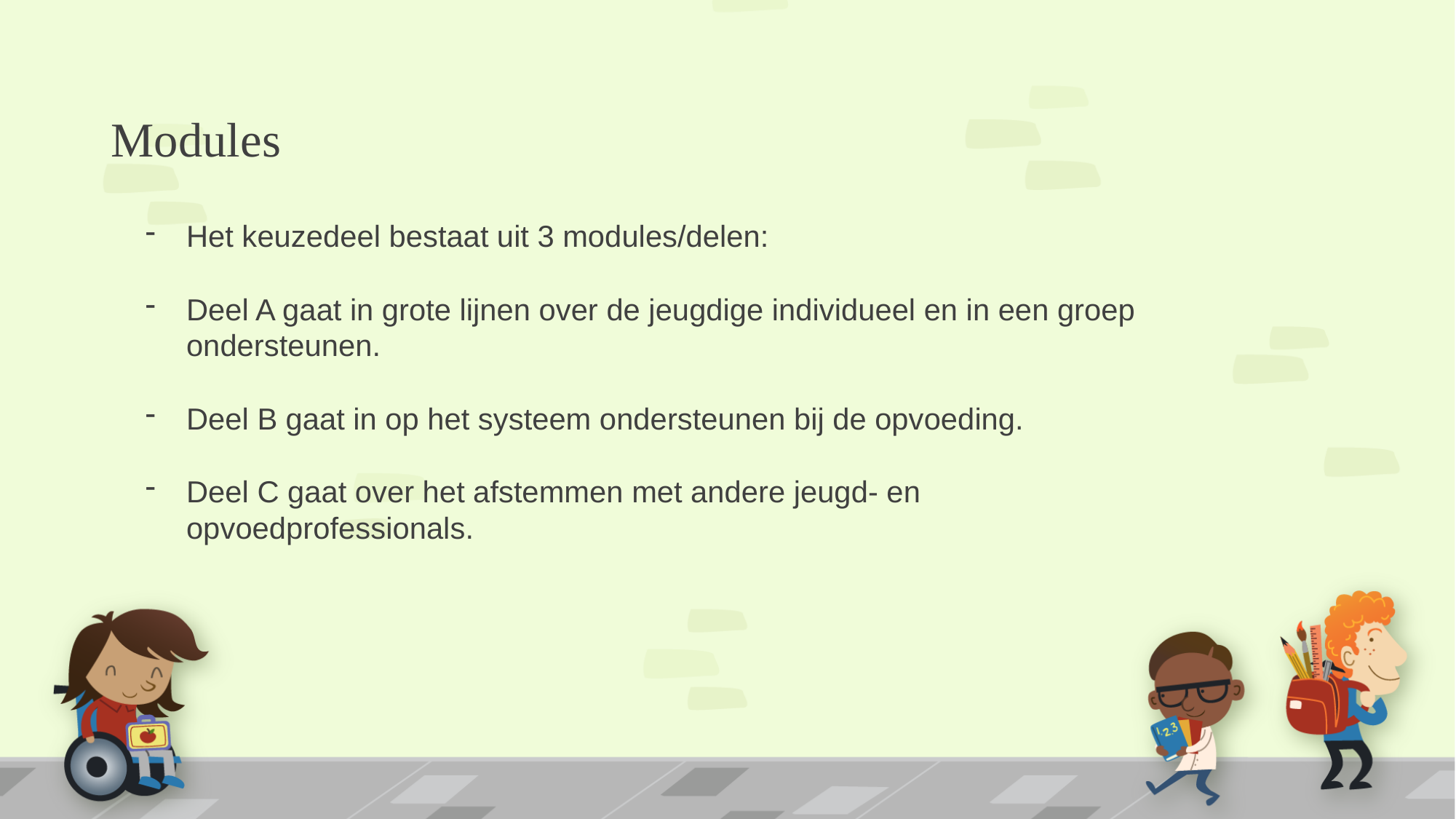

# Modules
Het keuzedeel bestaat uit 3 modules/delen:

Deel A gaat in grote lijnen over de jeugdige individueel en in een groep ondersteunen.

Deel B gaat in op het systeem ondersteunen bij de opvoeding.

Deel C gaat over het afstemmen met andere jeugd- en opvoedprofessionals.